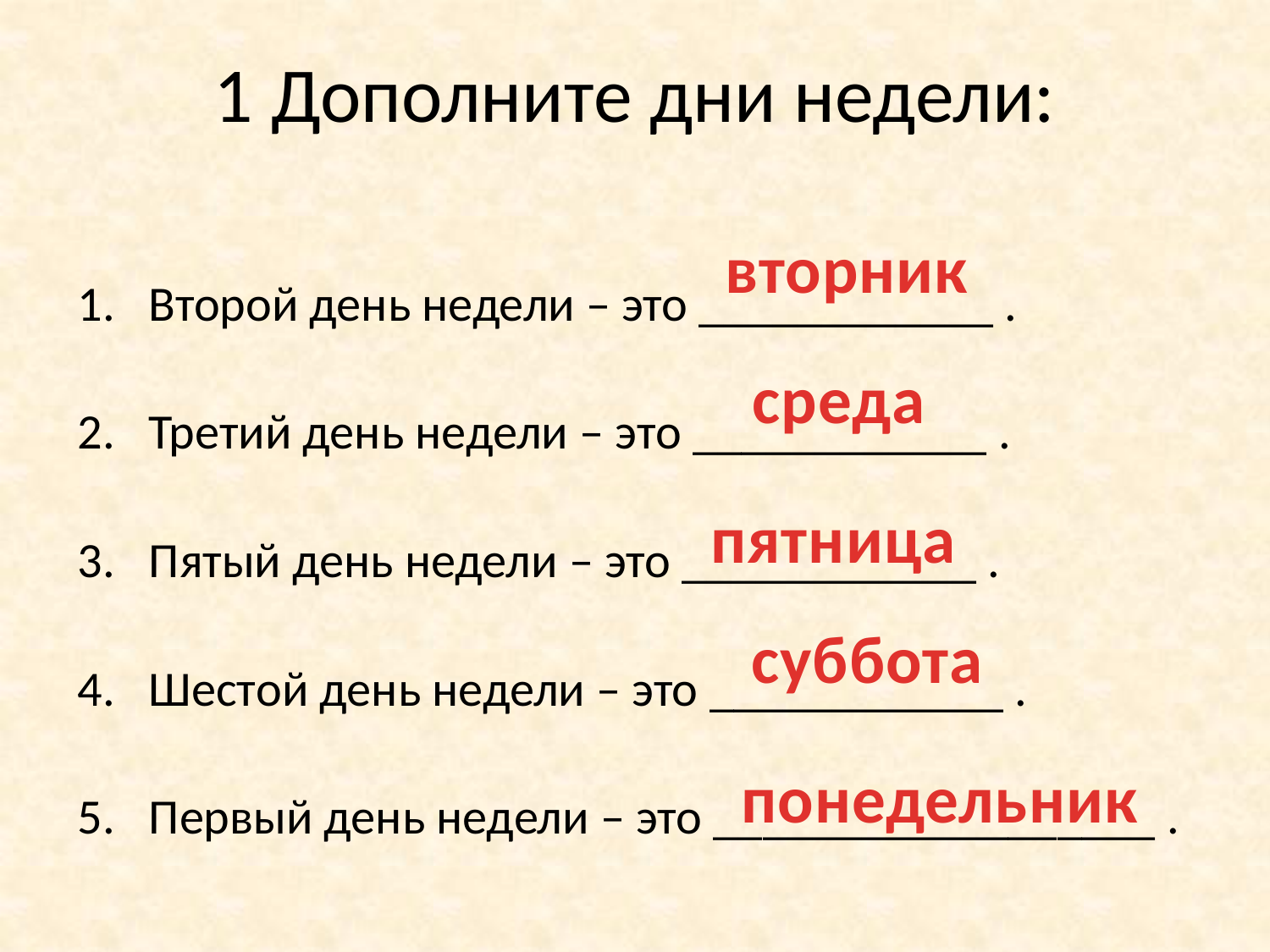

1 Дополните дни недели:
Второй день недели – это ____________ .
Третий день недели – это ____________ .
Пятый день недели – это ____________ .
Шестoй день недели – это ____________ .
Первый день недели – это __________________ .
вторник
среда
пятница
суббота
понедельник